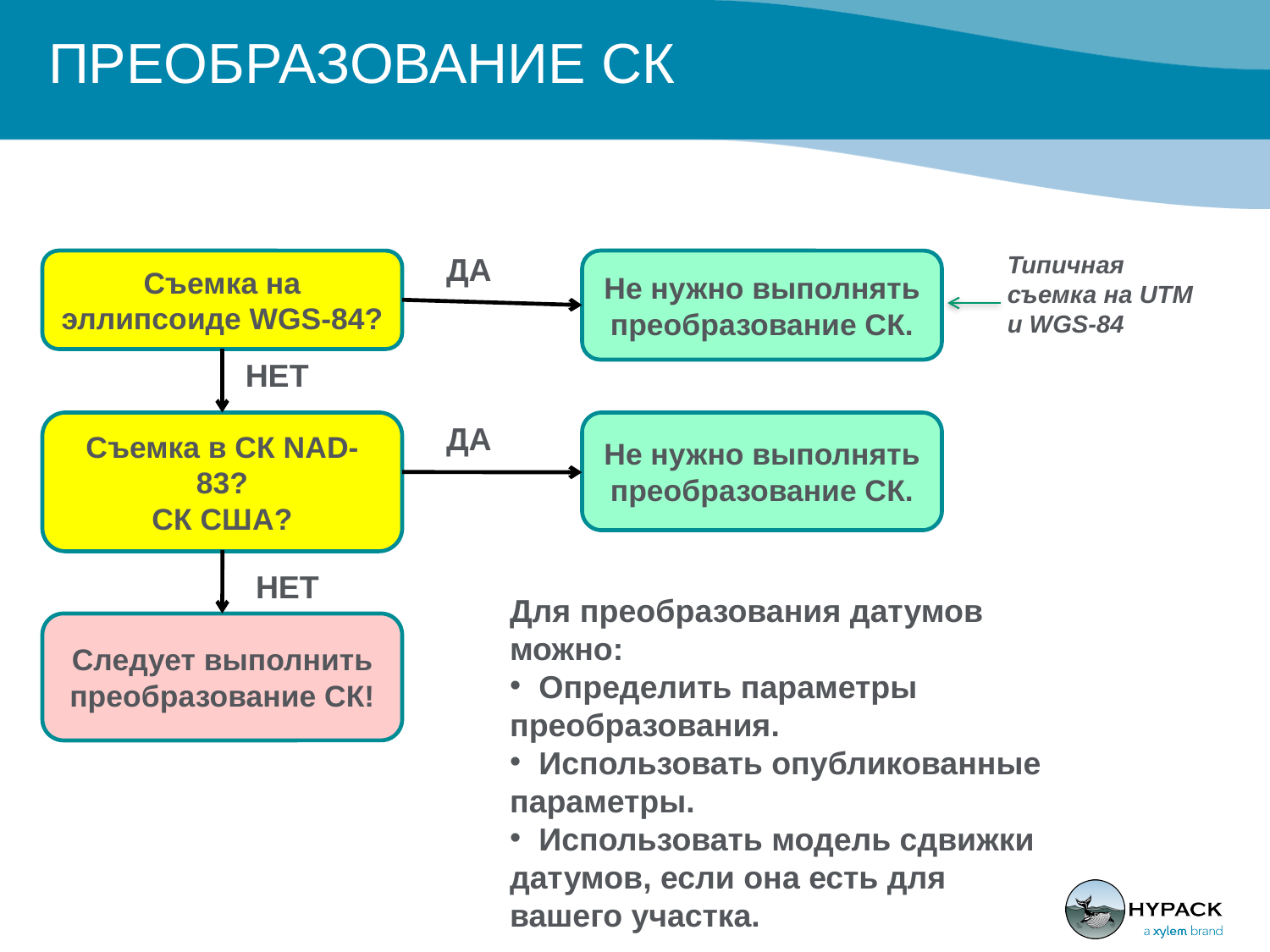

# ПРЕОБРАЗОВАНИЕ СК
Типичная съемка на UTM и WGS-84
ДА
Съемка на эллипсоиде WGS-84?
Не нужно выполнять преобразование СК.
НЕТ
Съемка в СК NAD-83?
СК США?
ДА
Не нужно выполнять преобразование СК.
НЕТ
Для преобразования датумов можно:
  Определить параметры преобразования.
  Использовать опубликованные параметры.
  Использовать модель сдвижки датумов, если она есть для вашего участка.
Следует выполнить преобразование СК!